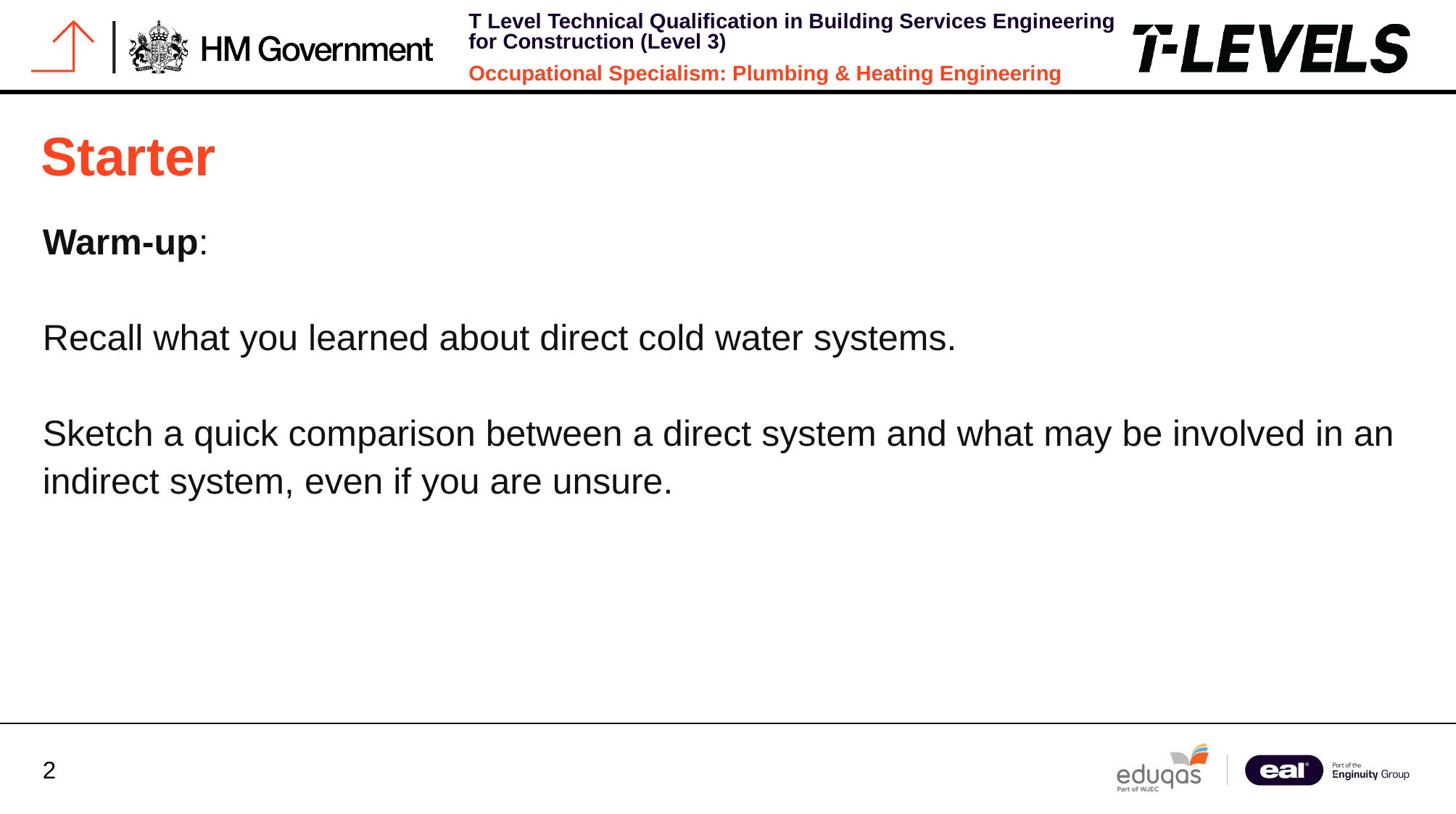

# Starter
Warm-up:

Recall what you learned about direct cold water systems.

Sketch a quick comparison between a direct system and what may be involved in an indirect system, even if you are unsure.